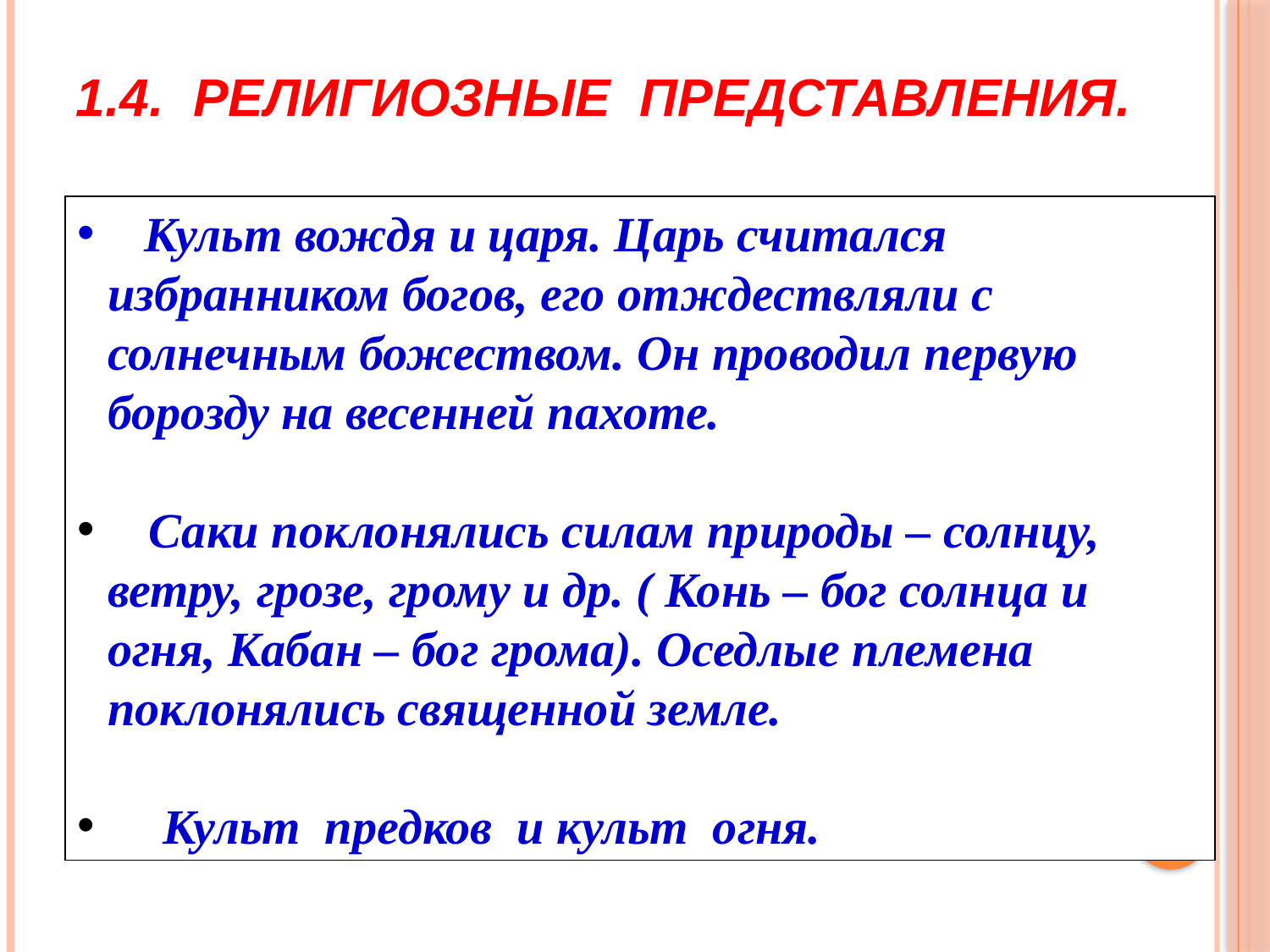

# 1.4.  Религиозные  представления.
   Культ вождя и царя. Царь считался избранником богов, его отждествляли с солнечным божеством. Он проводил первую борозду на весенней пахоте.

   Саки поклонялись силам природы – солнцу, ветру, грозе, грому и др. ( Конь – бог солнца и огня, Кабан – бог грома). Оседлые племена поклонялись священной земле.

    Культ  предков  и культ  огня.